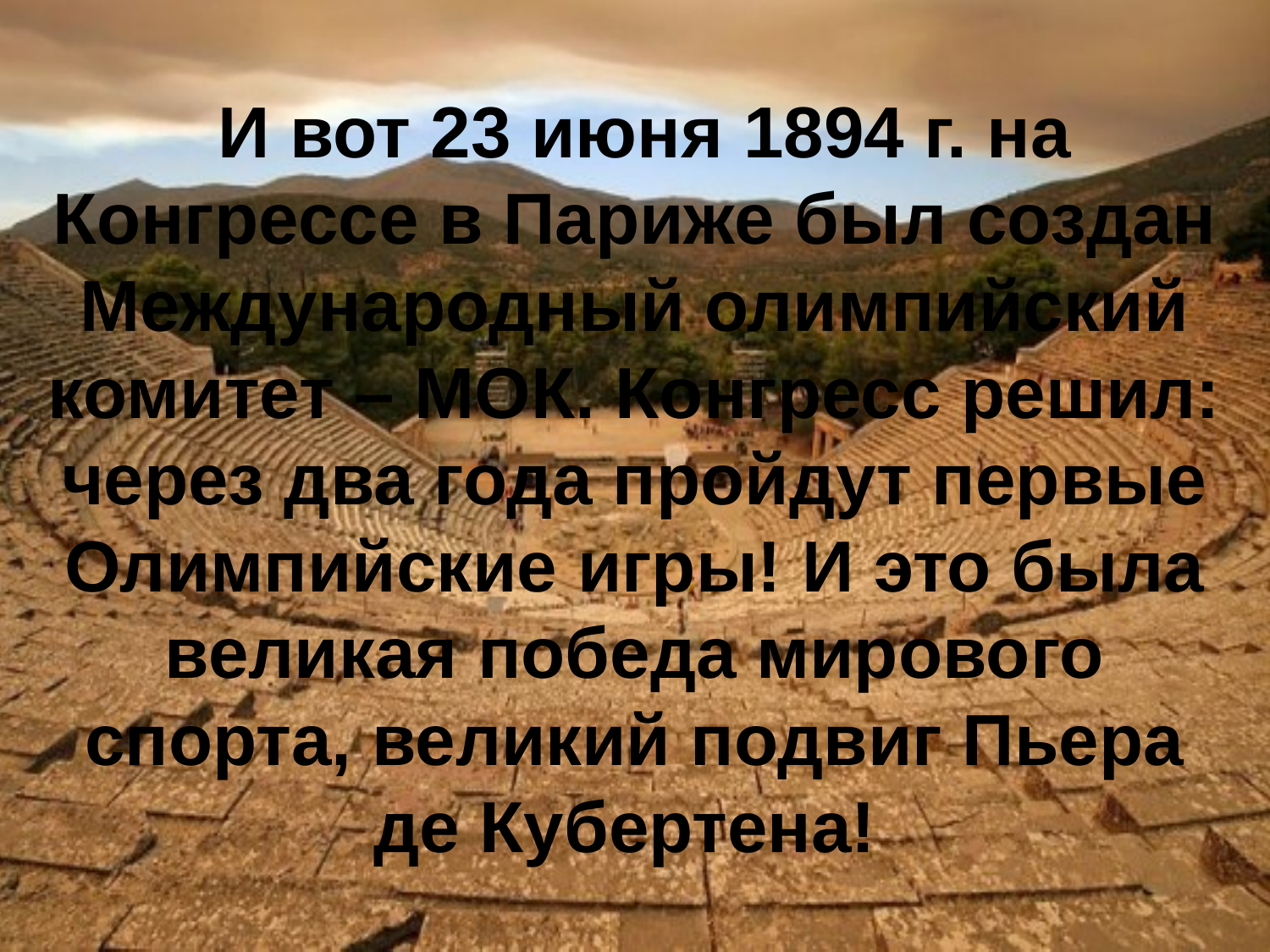

# И вот 23 июня 1894 г. на Конгрессе в Париже был создан Международный олимпийский комитет – МОК. Конгресс решил: через два года пройдут первые Олимпийские игры! И это была великая победа мирового спорта, великий подвиг Пьера де Кубертена!